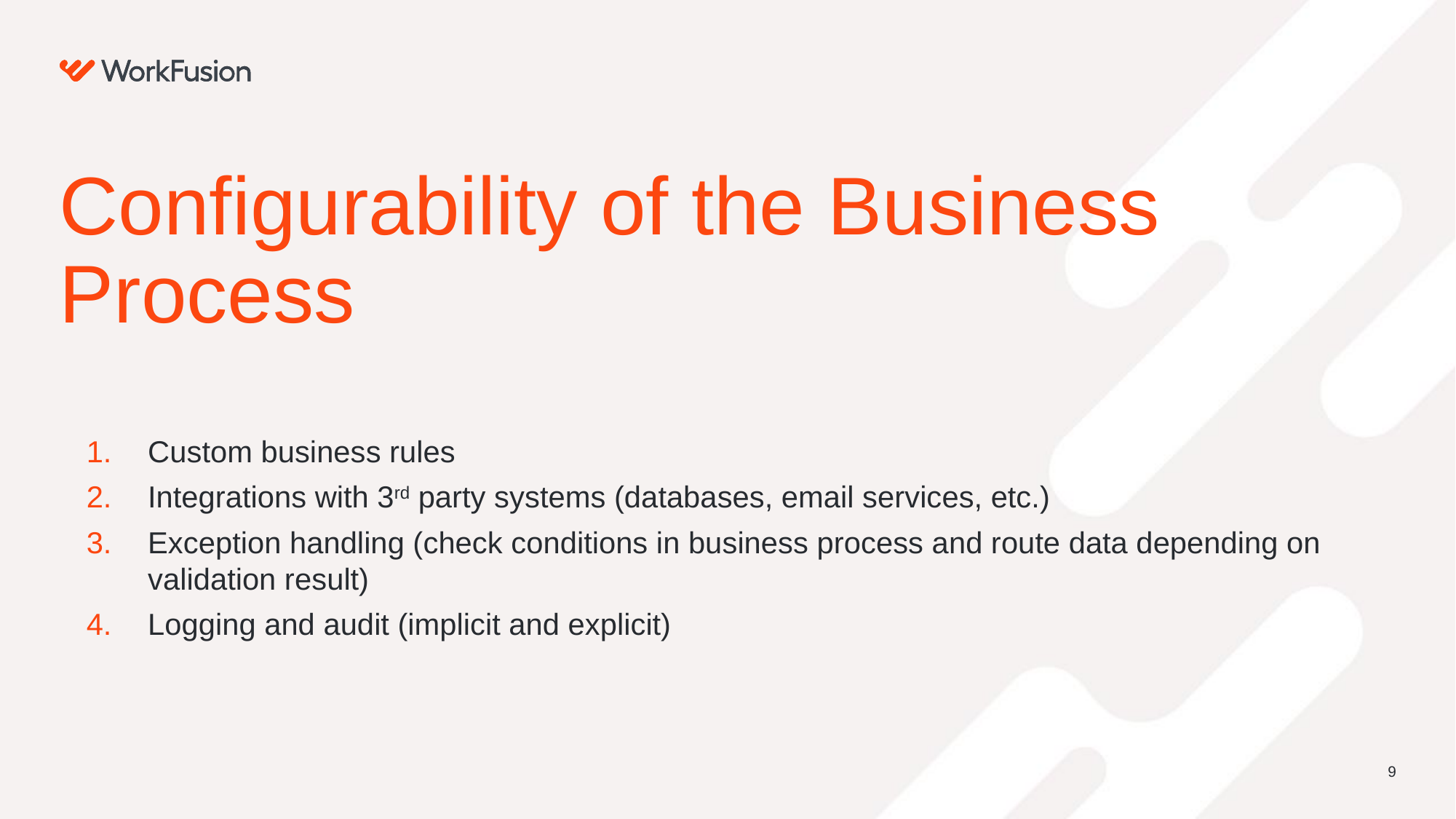

# Configurability of the Business Process
Custom business rules
Integrations with 3rd party systems (databases, email services, etc.)
Exception handling (check conditions in business process and route data depending on validation result)
Logging and audit (implicit and explicit)
9